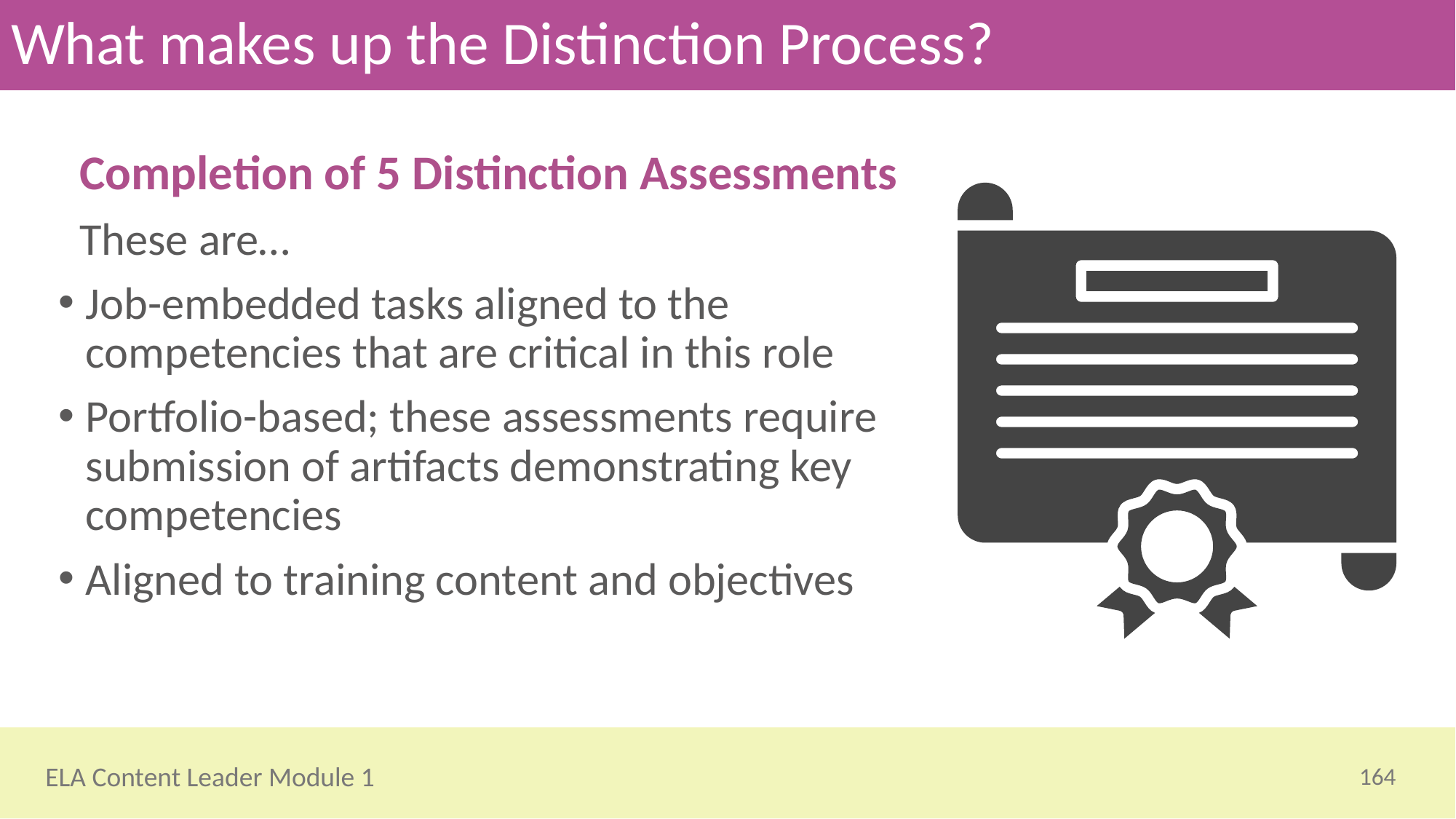

# What makes up the Distinction Process?
Completion of 5 Distinction Assessments
These are…
Job-embedded tasks aligned to the competencies that are critical in this role
Portfolio-based; these assessments require submission of artifacts demonstrating key competencies
Aligned to training content and objectives

164